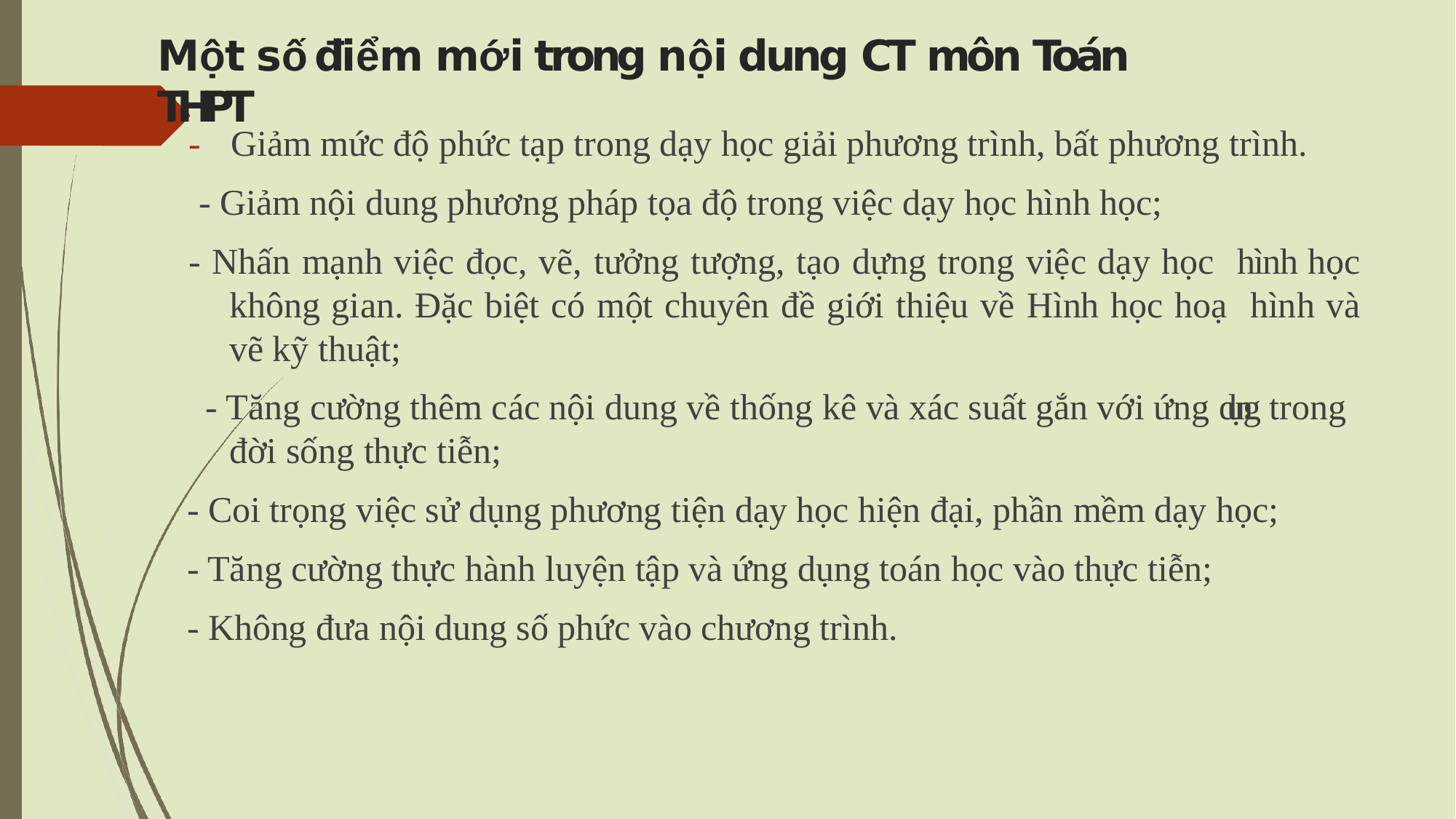

# Một số điểm mới trong nội dung CT môn Toán THPT

-	Giảm mức độ phức tạp trong dạy học giải phương trình, bất phương trình.
 - Giảm nội dung phương pháp tọa độ trong việc dạy học hình học;
- Nhấn mạnh việc đọc, vẽ, tưởng tượng, tạo dựng trong việc dạy học  hình học không gian. Đặc biệt có một chuyên đề giới thiệu về Hình học hoạ  hình và vẽ kỹ thuật;
 - Tăng cường thêm các nội dung về thống kê và xác suất gắn với ứng dụng  trong đời sống thực tiễn;
- Coi trọng việc sử dụng phương tiện dạy học hiện đại, phần mềm dạy học;
- Tăng cường thực hành luyện tập và ứng dụng toán học vào thực tiễn;
- Không đưa nội dung số phức vào chương trình.